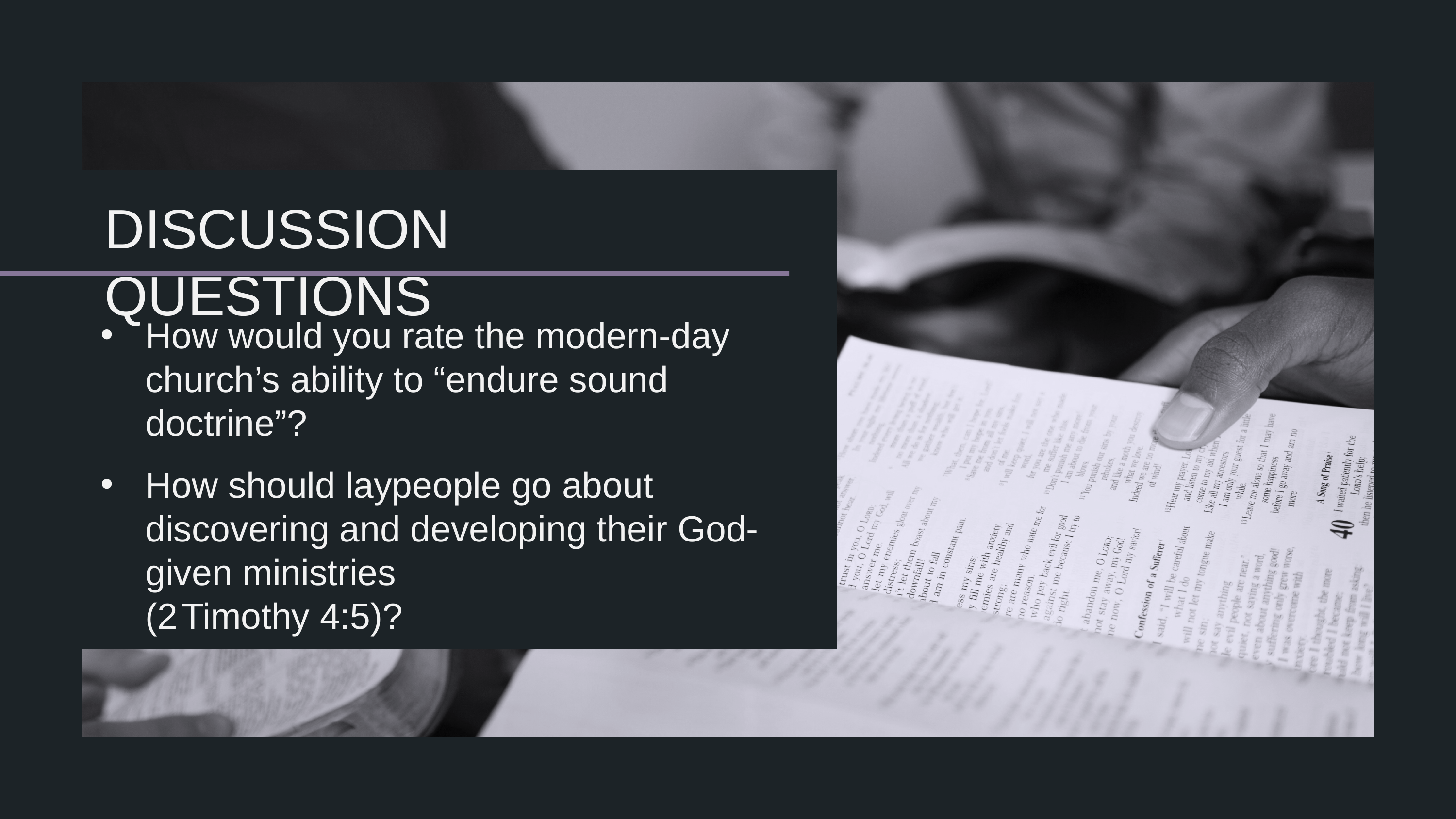

How would you rate the modern-day church’s ability to “endure sound doctrine”?
How should laypeople go about discovering and developing their God-given ministries
(2 Timothy 4:5)?